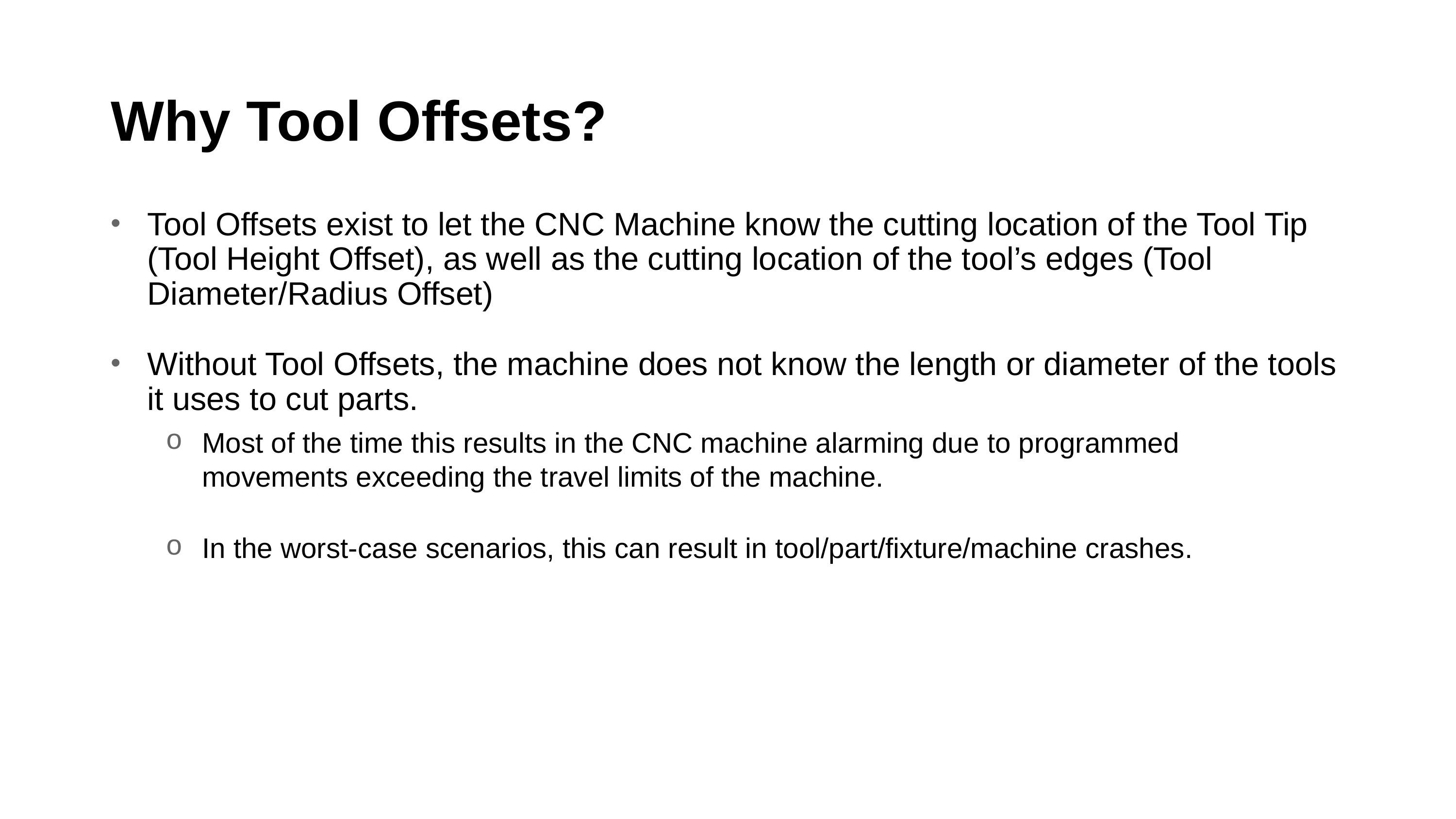

# Why Tool Offsets?
Tool Offsets exist to let the CNC Machine know the cutting location of the Tool Tip (Tool Height Offset), as well as the cutting location of the tool’s edges (Tool Diameter/Radius Offset)

Without Tool Offsets, the machine does not know the length or diameter of the tools it uses to cut parts.
Most of the time this results in the CNC machine alarming due to programmed
movements exceeding the travel limits of the machine.
In the worst-case scenarios, this can result in tool/part/fixture/machine crashes.